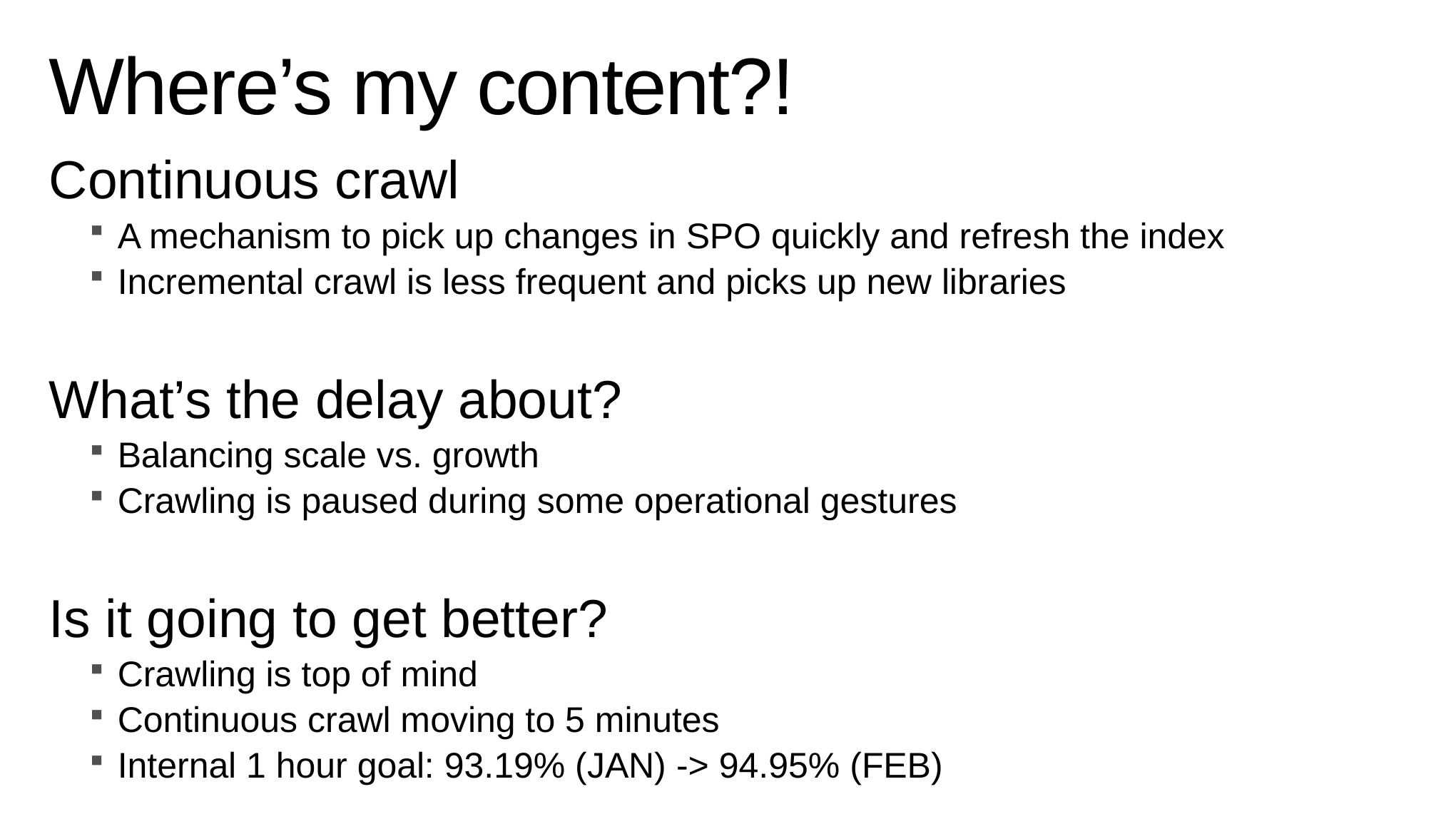

# Where’s my content?!
Continuous crawl
A mechanism to pick up changes in SPO quickly and refresh the index
Incremental crawl is less frequent and picks up new libraries

What’s the delay about?
Balancing scale vs. growth
Crawling is paused during some operational gestures

Is it going to get better?
Crawling is top of mind
Continuous crawl moving to 5 minutes
Internal 1 hour goal: 93.19% (JAN) -> 94.95% (FEB)